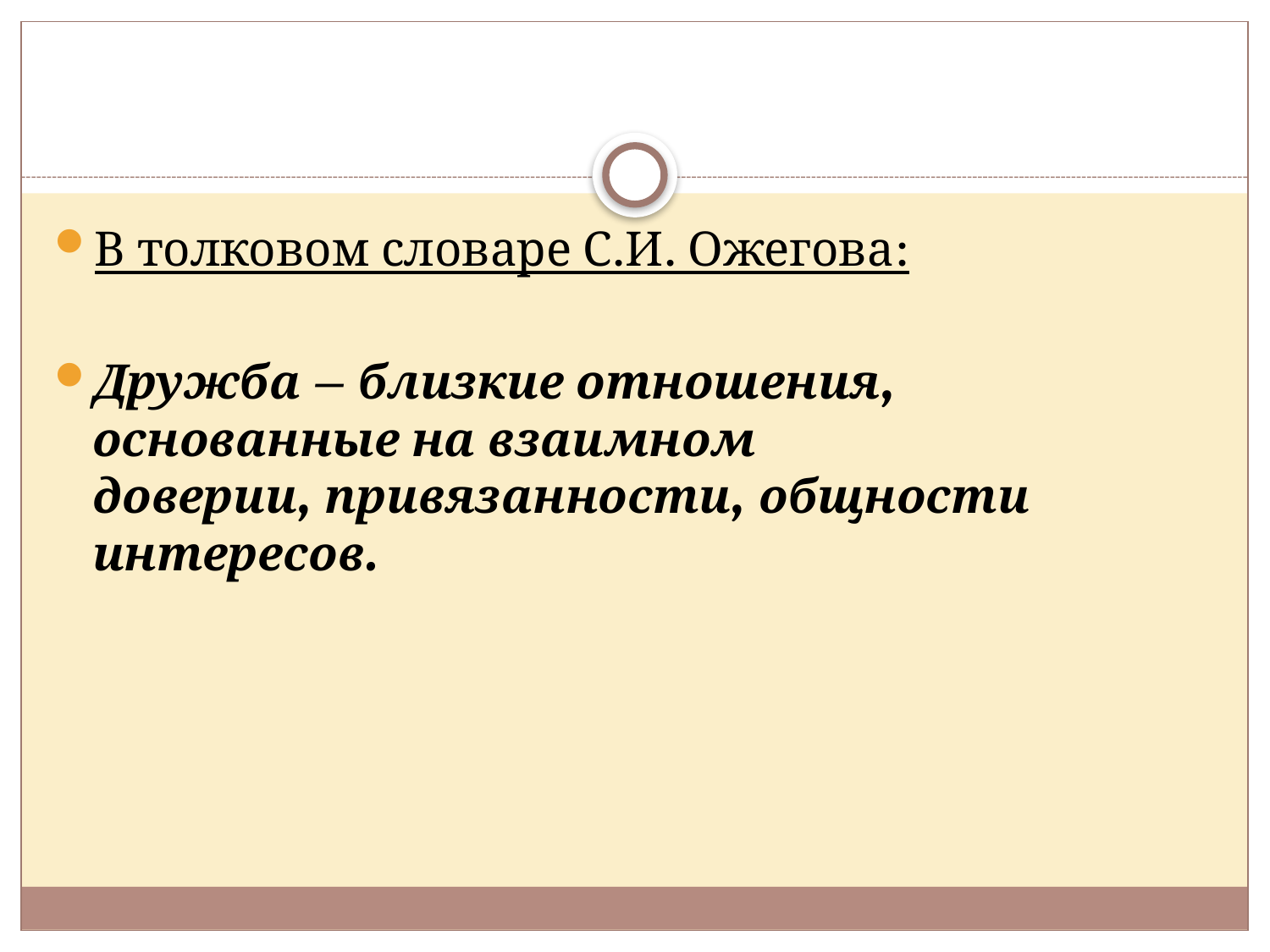

#
В толковом словаре С.И. Ожегова:

Дружба – близкие отношения, основанные на взаимном доверии, привязанности, общности интересов.